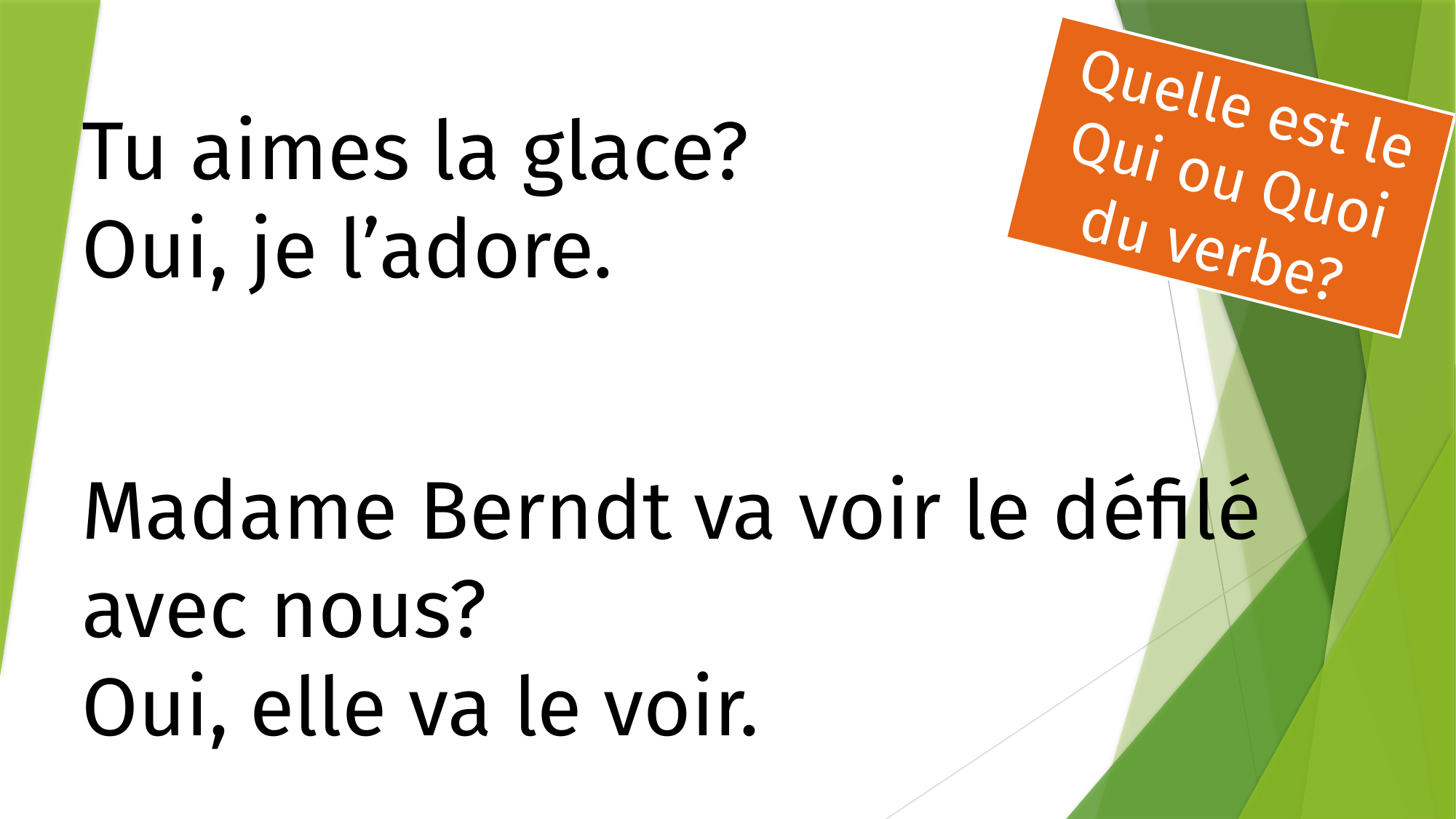

Quelle est le Qui ou Quoi du verbe?
Tu aimes la glace?
Oui, je l’adore.
Madame Berndt va voir le défilé avec nous?
Oui, elle va le voir.